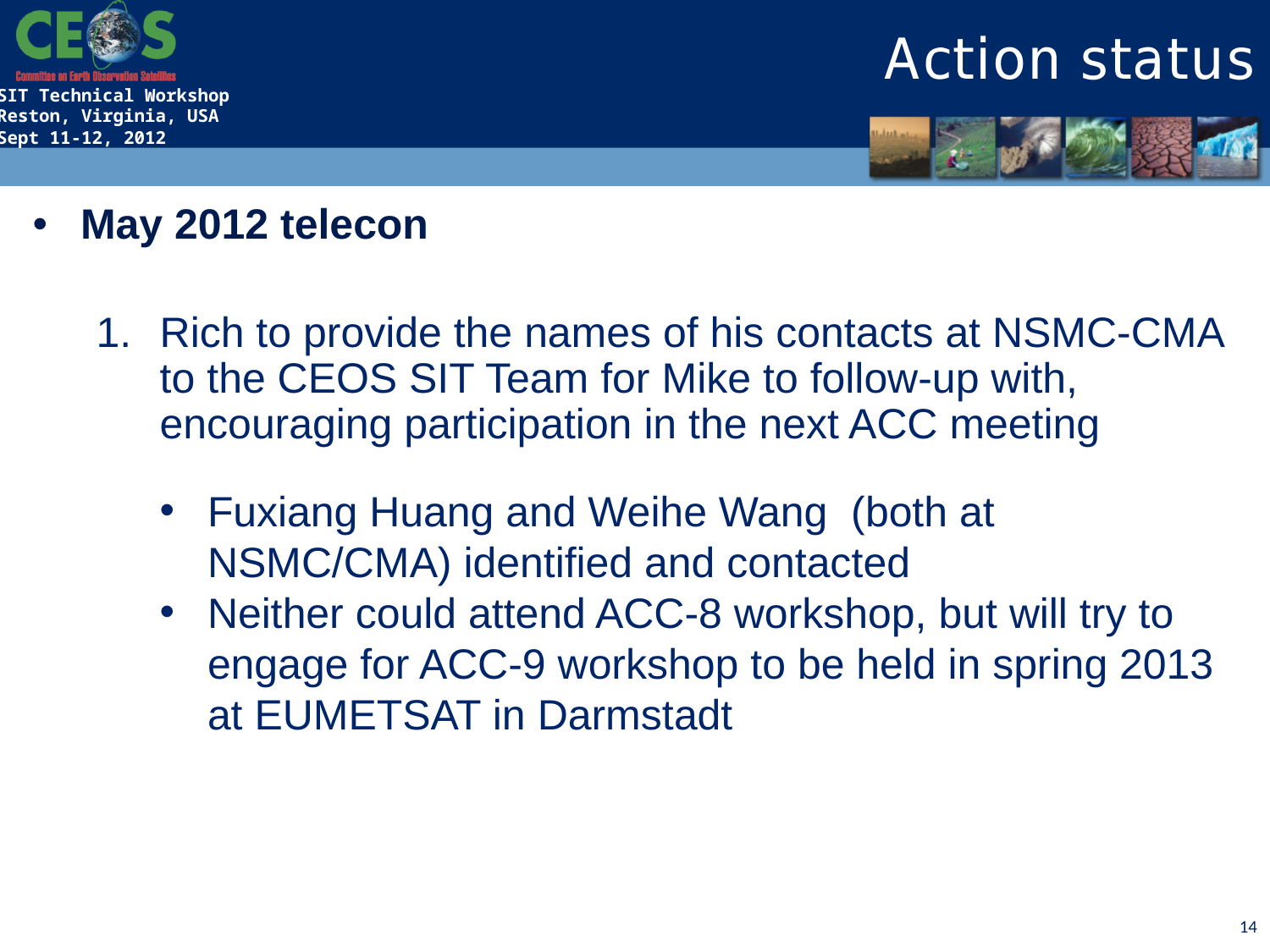

Action status
May 2012 telecon

Rich to provide the names of his contacts at NSMC-CMA to the CEOS SIT Team for Mike to follow-up with, encouraging participation in the next ACC meeting

Fuxiang Huang and Weihe Wang  (both at NSMC/CMA) identified and contacted
Neither could attend ACC-8 workshop, but will try to engage for ACC-9 workshop to be held in spring 2013 at EUMETSAT in Darmstadt

14